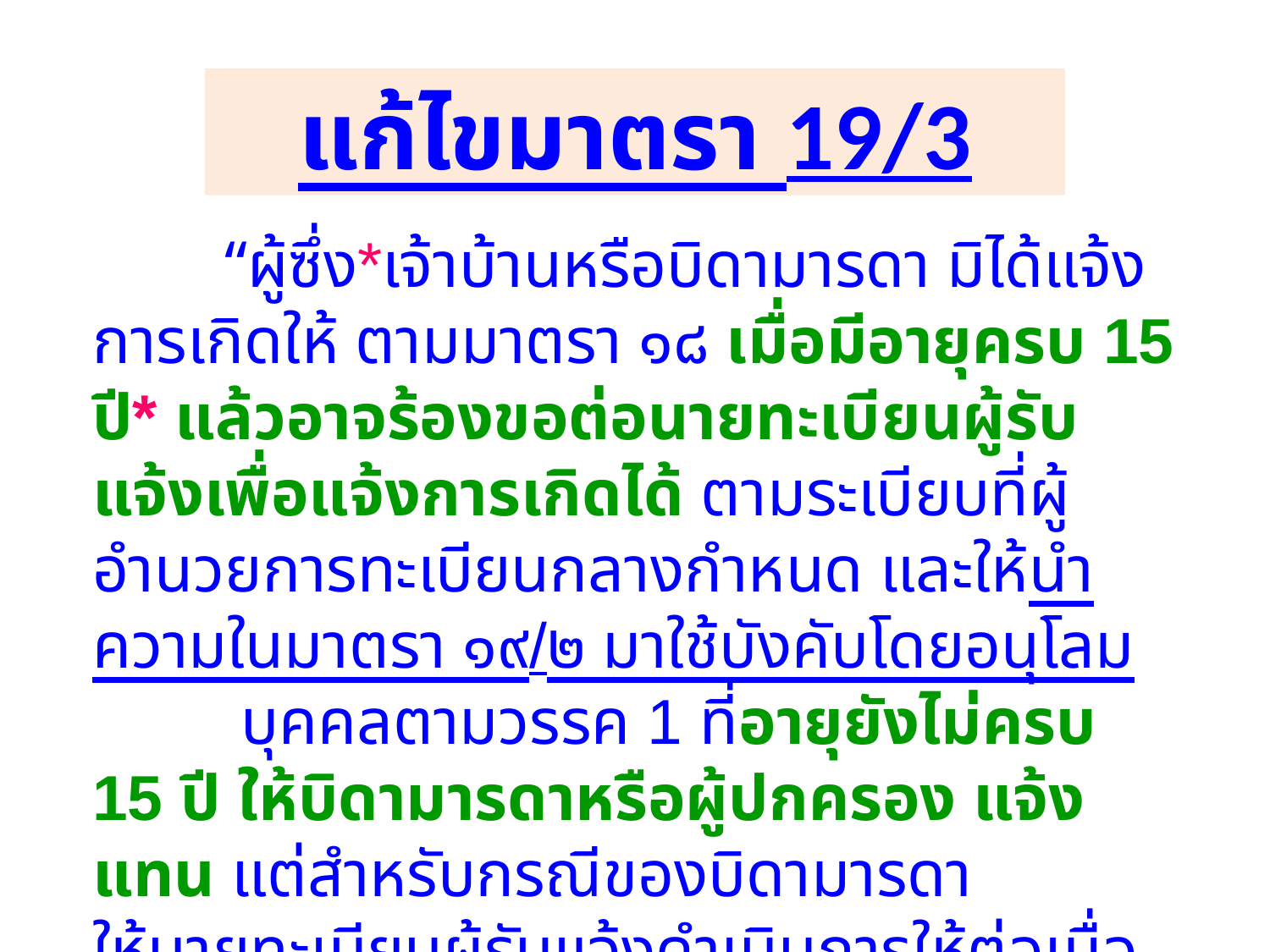

แก้ไขมาตรา 19/3
        “ผู้ซึ่ง*เจ้าบ้านหรือบิดามารดา มิได้แจ้งการเกิดให้ ตามมาตรา ๑๘ เมื่อมีอายุครบ 15 ปี* แล้วอาจร้องขอต่อนายทะเบียนผู้รับแจ้งเพื่อแจ้งการเกิดได้ ตามระเบียบที่ผู้อำนวยการทะเบียนกลางกำหนด และให้นำความในมาตรา ๑๙/๒ มาใช้บังคับโดยอนุโลม
         บุคคลตามวรรค 1 ที่อายุยังไม่ครบ 15 ปี ให้บิดามารดาหรือผู้ปกครอง แจ้งแทน แต่สำหรับกรณีของบิดามารดา          ให้นายทะเบียนผู้รับแจ้งดำเนินการให้ต่อเมื่อ ได้เสียค่าธรรมเนียมการแจ้งเมื่อพ้นกำหนดเวลาแล้ว”